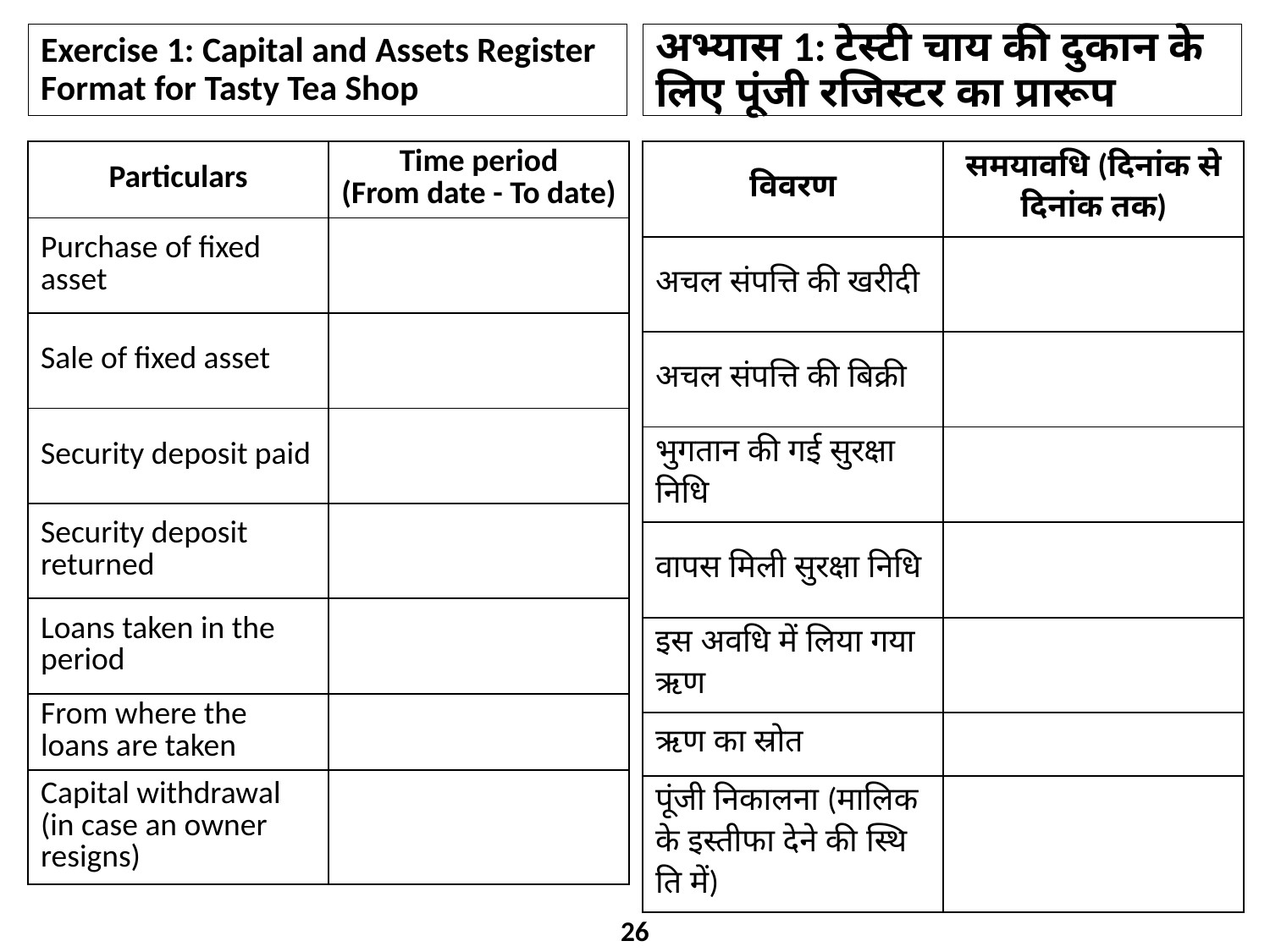

Exercise 1: Capital and Assets Register Format for Tasty Tea Shop
अभ्यास 1: टेस्टी चाय की दुकान के लिए पूंजी रजिस्टर का प्रारूप
| Particulars | Time period (From date - To date) |
| --- | --- |
| Purchase of fixed asset |  |
| Sale of fixed asset |  |
| Security deposit paid |  |
| Security deposit returned |  |
| Loans taken in the period |  |
| From where the loans are taken |  |
| Capital withdrawal (in case an owner resigns) |  |
| विवरण | समयावधि (दिनांक से दिनांक तक) |
| --- | --- |
| अचल संपत्त‍ि की खरीदी |  |
| अचल संपत्त‍ि की‍ बिक्री |  |
| भुगतान की गई सुरक्षा निधि‍ |  |
| वापस मिली सुरक्षा नि‍धि‍ |  |
| इस अवधि‍ में लिया गया ऋण |  |
| ऋण का स्रोत |  |
| पूंजी निकालना (मालिक के इस्तीफा देने की स्थि‍ति‍ में) |  |
26